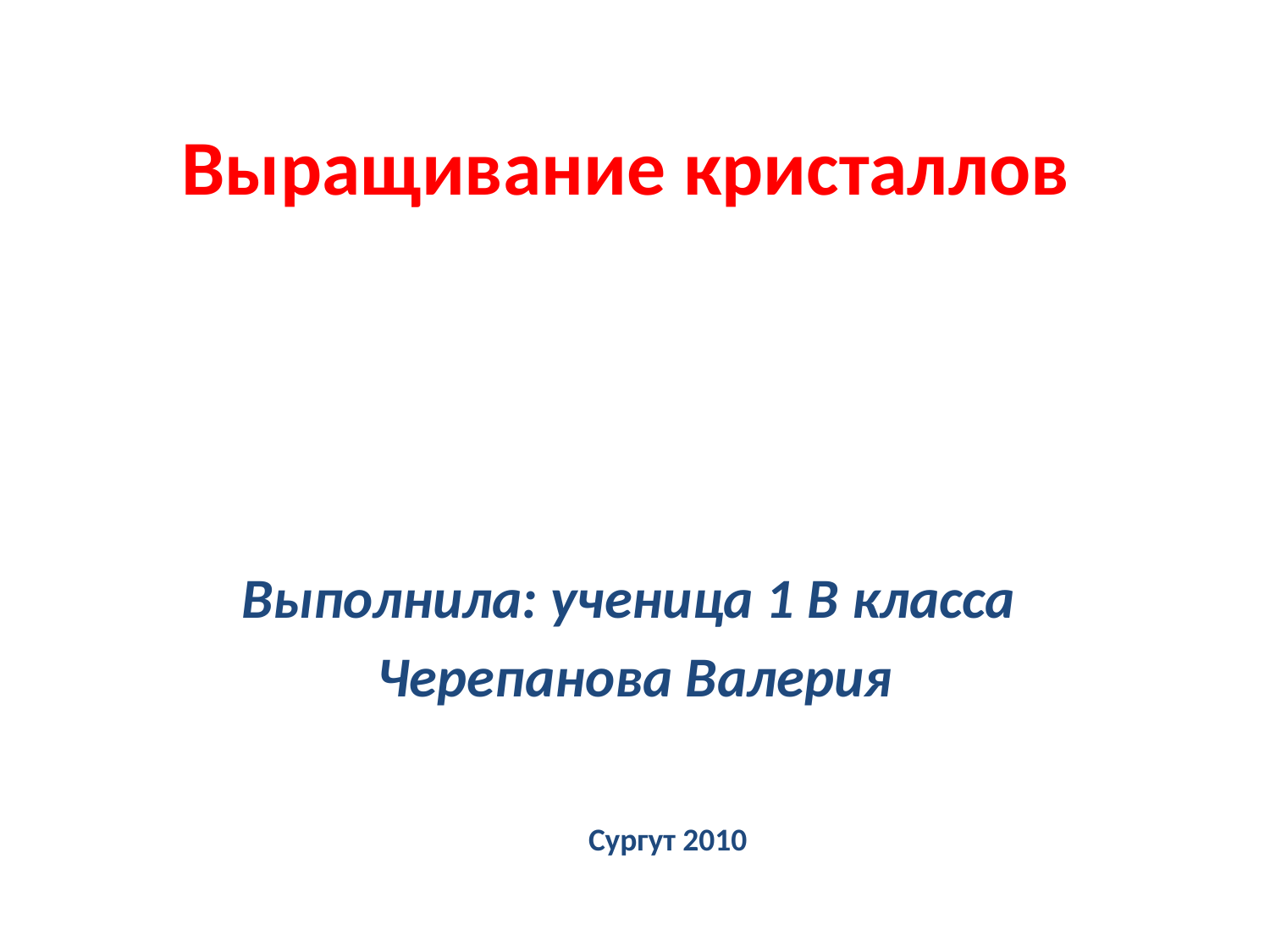

# Выращивание кристаллов
Выполнила: ученица 1 В класса
Черепанова Валерия

Сургут 2010